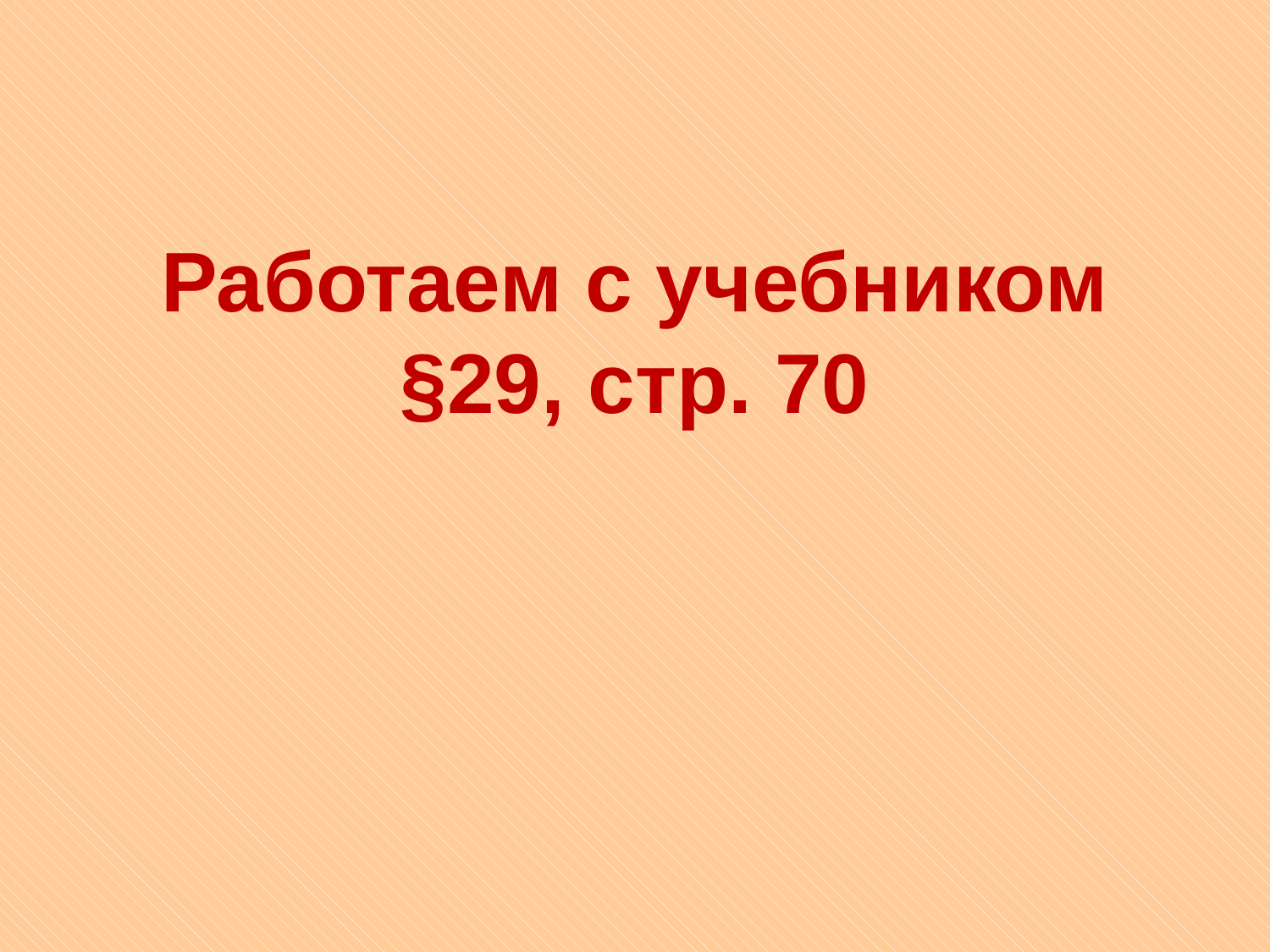

# Работаем с учебником §29, стр. 70